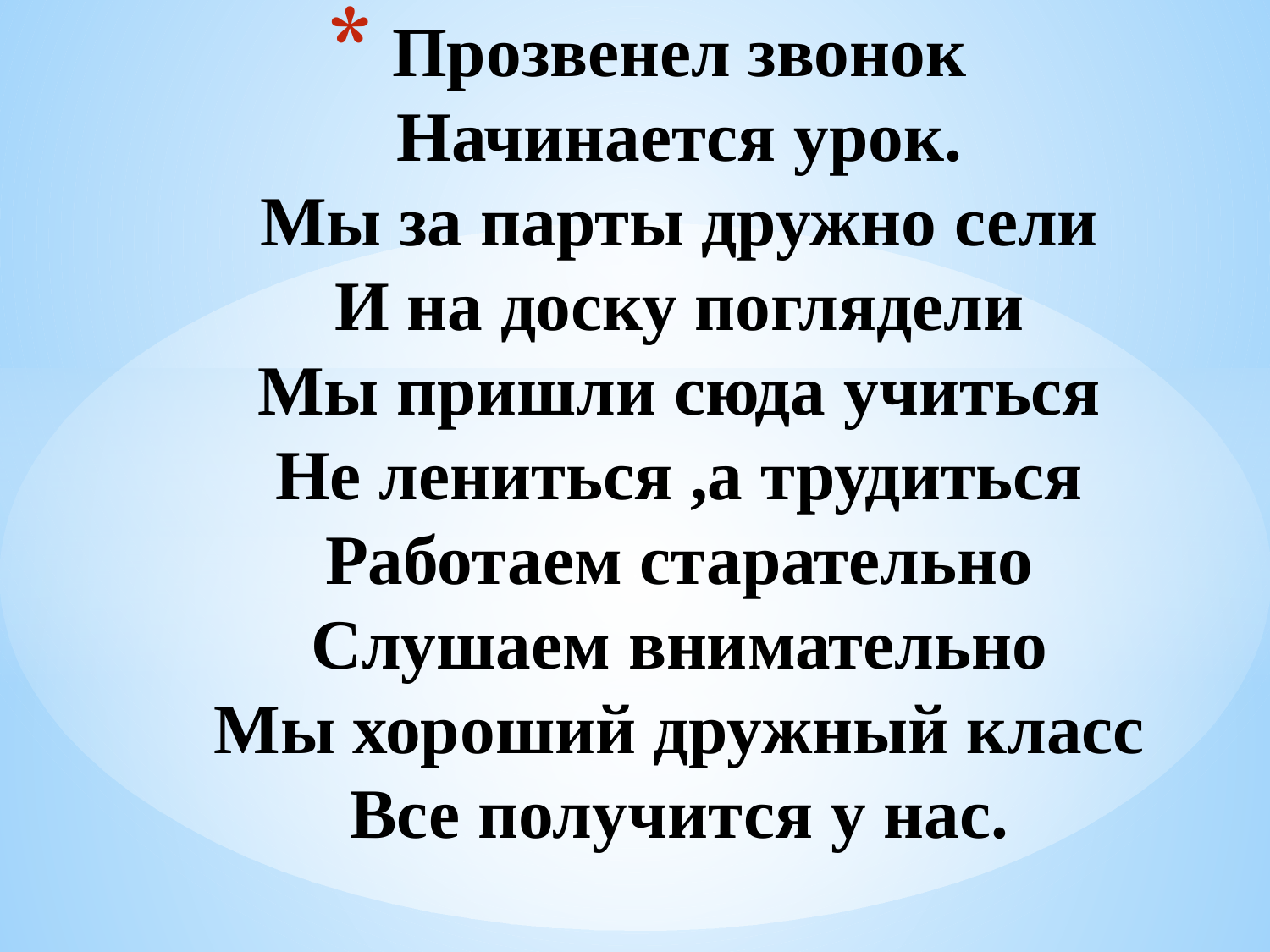

# Прозвенел звонок Начинается урок. Мы за парты дружно сели И на доску поглядели Мы пришли сюда учиться Не лениться ,а трудиться Работаем старательно Слушаем внимательно Мы хороший дружный класс Все получится у нас.